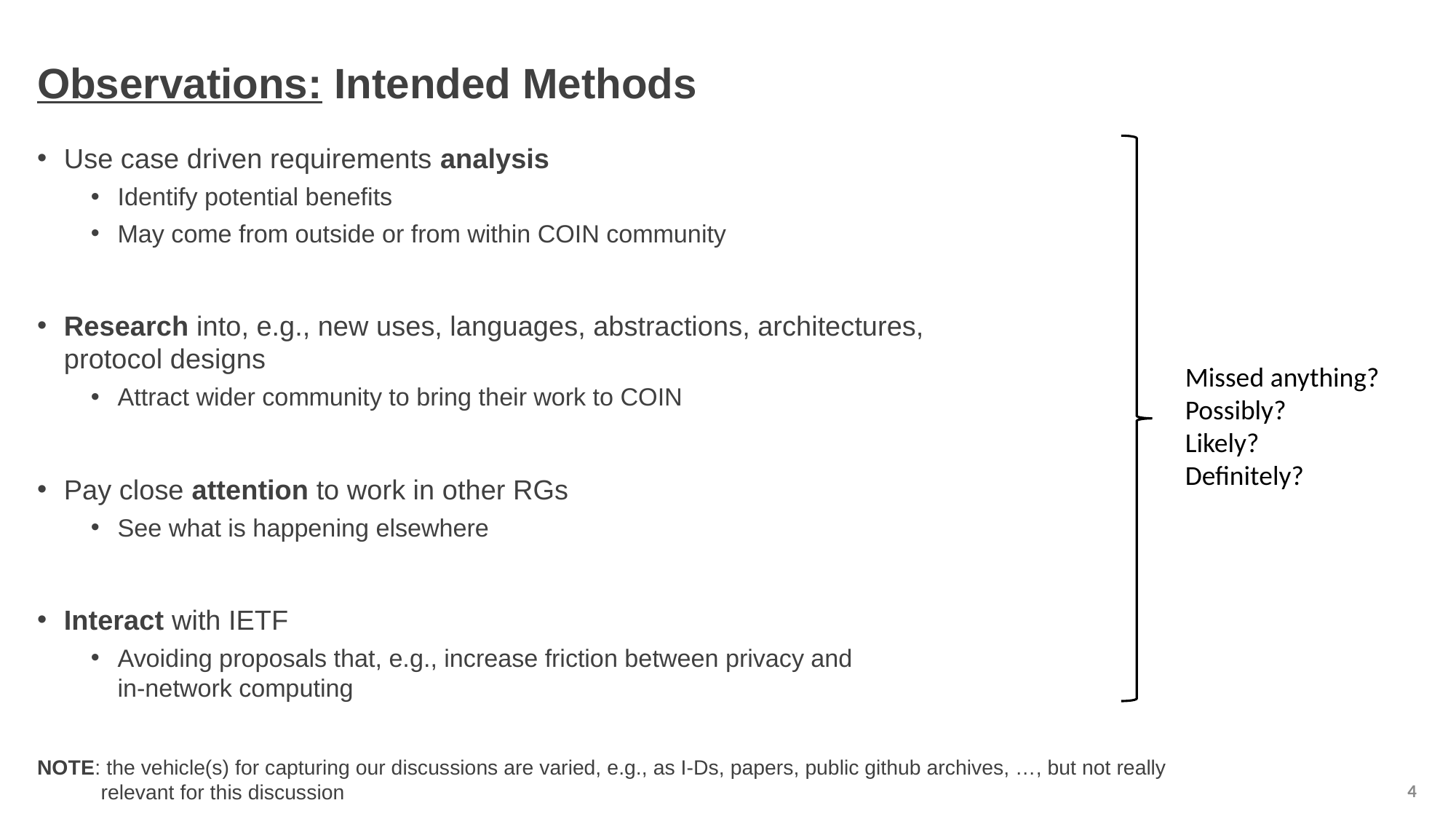

# Observations: Intended Methods

Use case driven requirements analysis
Identify potential benefits
May come from outside or from within COIN community

Research into, e.g., new uses, languages, abstractions, architectures,
protocol designs
Attract wider community to bring their work to COIN

Pay close attention to work in other RGs
See what is happening elsewhere

Interact with IETF
Avoiding proposals that, e.g., increase friction between privacy and
in-network computing

NOTE: the vehicle(s) for capturing our discussions are varied, e.g., as I-Ds, papers, public github archives, …, but not really
           relevant for this discussion

Missed anything?
Possibly?
Likely?
Definitely?
4